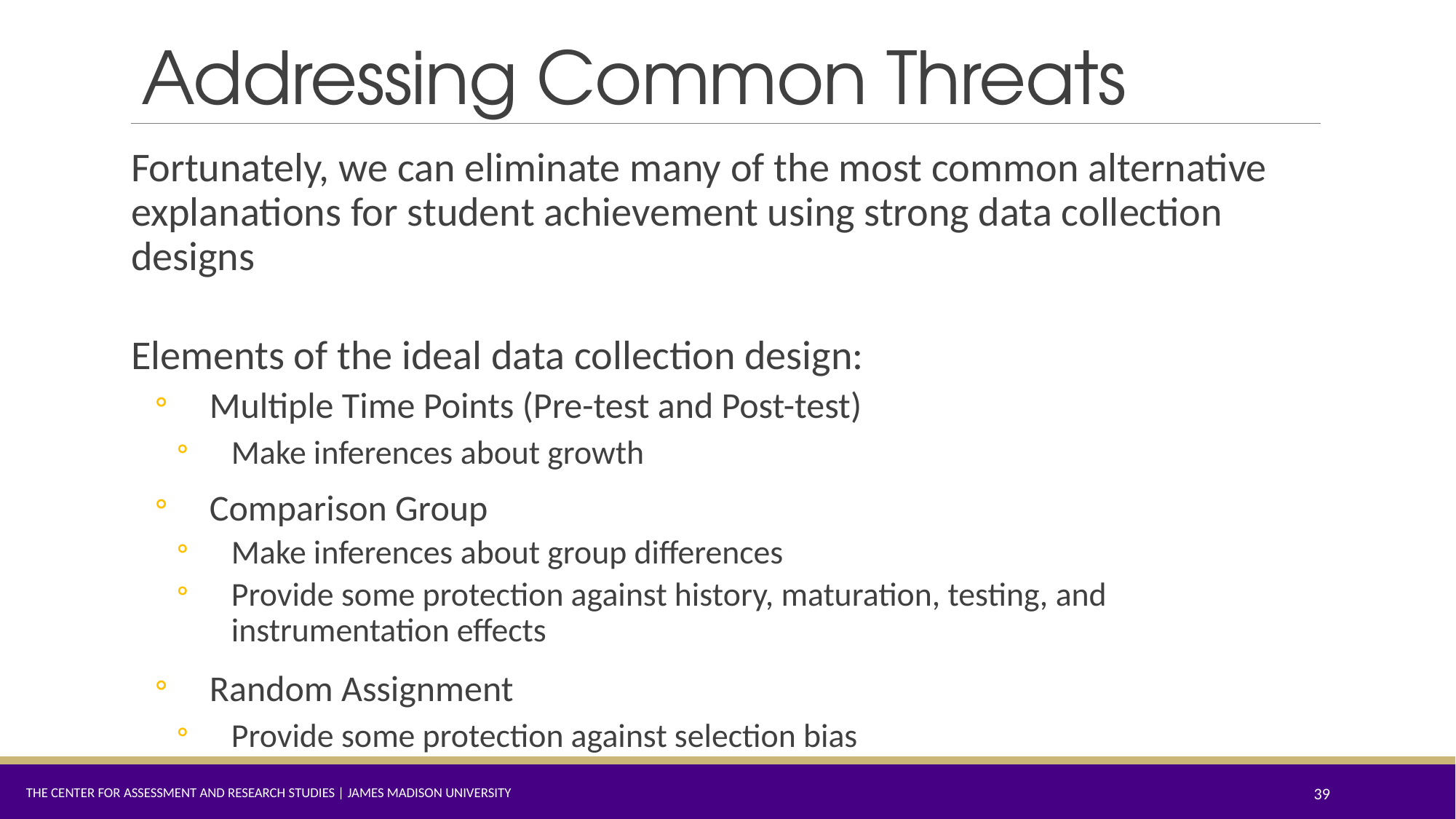

# Addressing Common Threats
Fortunately, we can eliminate many of the most common alternative explanations for student achievement using strong data collection designs
Elements of the ideal data collection design:
Multiple Time Points (Pre-test and Post-test)
Make inferences about growth
Comparison Group
Make inferences about group differences
Provide some protection against history, maturation, testing, and instrumentation effects
Random Assignment
Provide some protection against selection bias
The Center for Assessment and Research Studies | James Madison University
39